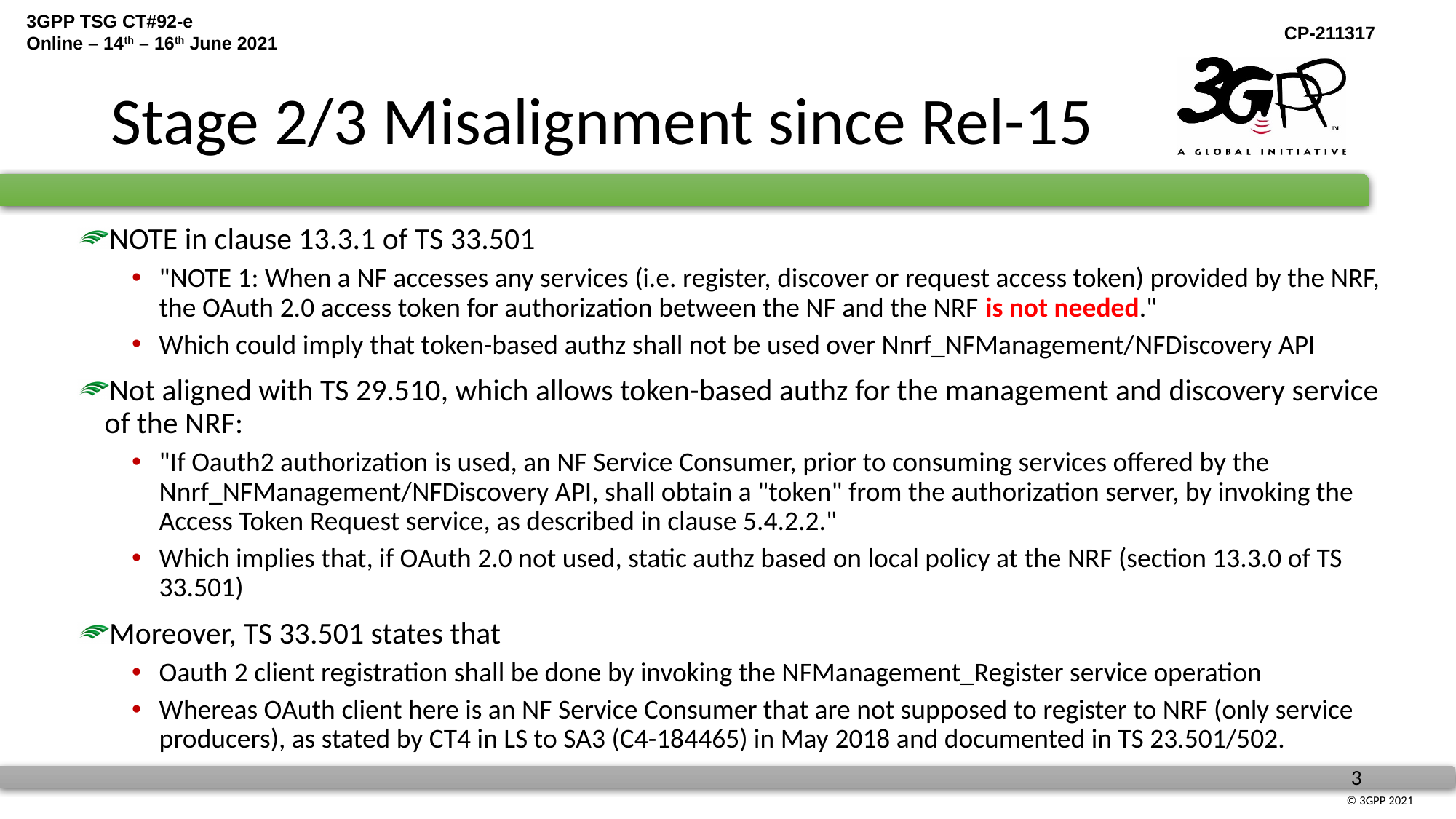

# Stage 2/3 Misalignment since Rel-15
NOTE in clause 13.3.1 of TS 33.501
"NOTE 1: When a NF accesses any services (i.e. register, discover or request access token) provided by the NRF, the OAuth 2.0 access token for authorization between the NF and the NRF is not needed."
Which could imply that token-based authz shall not be used over Nnrf_NFManagement/NFDiscovery API
Not aligned with TS 29.510, which allows token-based authz for the management and discovery service of the NRF:
"If Oauth2 authorization is used, an NF Service Consumer, prior to consuming services offered by the Nnrf_NFManagement/NFDiscovery API, shall obtain a "token" from the authorization server, by invoking the Access Token Request service, as described in clause 5.4.2.2."
Which implies that, if OAuth 2.0 not used, static authz based on local policy at the NRF (section 13.3.0 of TS 33.501)
Moreover, TS 33.501 states that
Oauth 2 client registration shall be done by invoking the NFManagement_Register service operation
Whereas OAuth client here is an NF Service Consumer that are not supposed to register to NRF (only service producers), as stated by CT4 in LS to SA3 (C4-184465) in May 2018 and documented in TS 23.501/502.